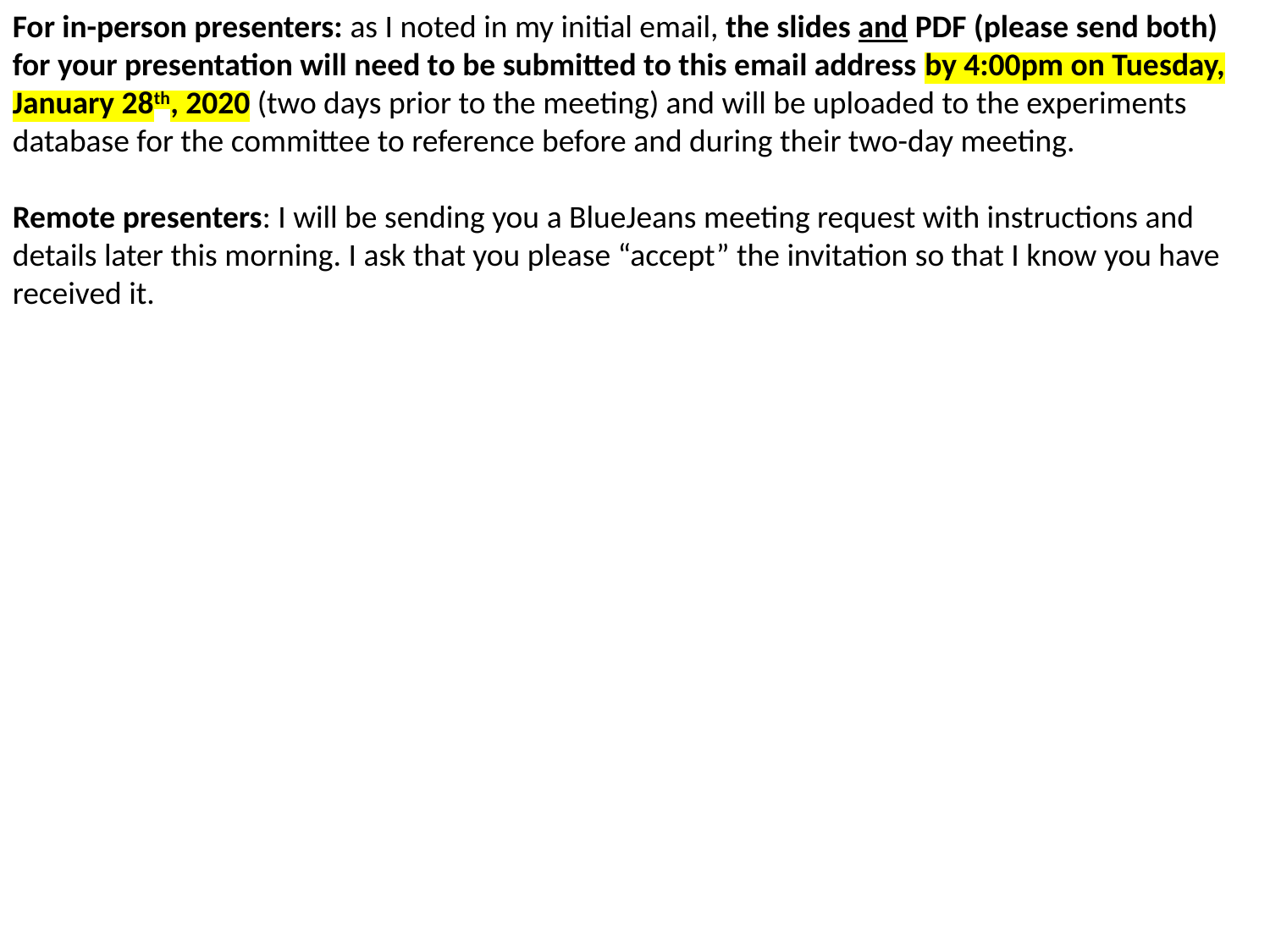

For in-person presenters: as I noted in my initial email, the slides and PDF (please send both) for your presentation will need to be submitted to this email address by 4:00pm on Tuesday, January 28th, 2020 (two days prior to the meeting) and will be uploaded to the experiments database for the committee to reference before and during their two-day meeting.

Remote presenters: I will be sending you a BlueJeans meeting request with instructions and details later this morning. I ask that you please “accept” the invitation so that I know you have received it.